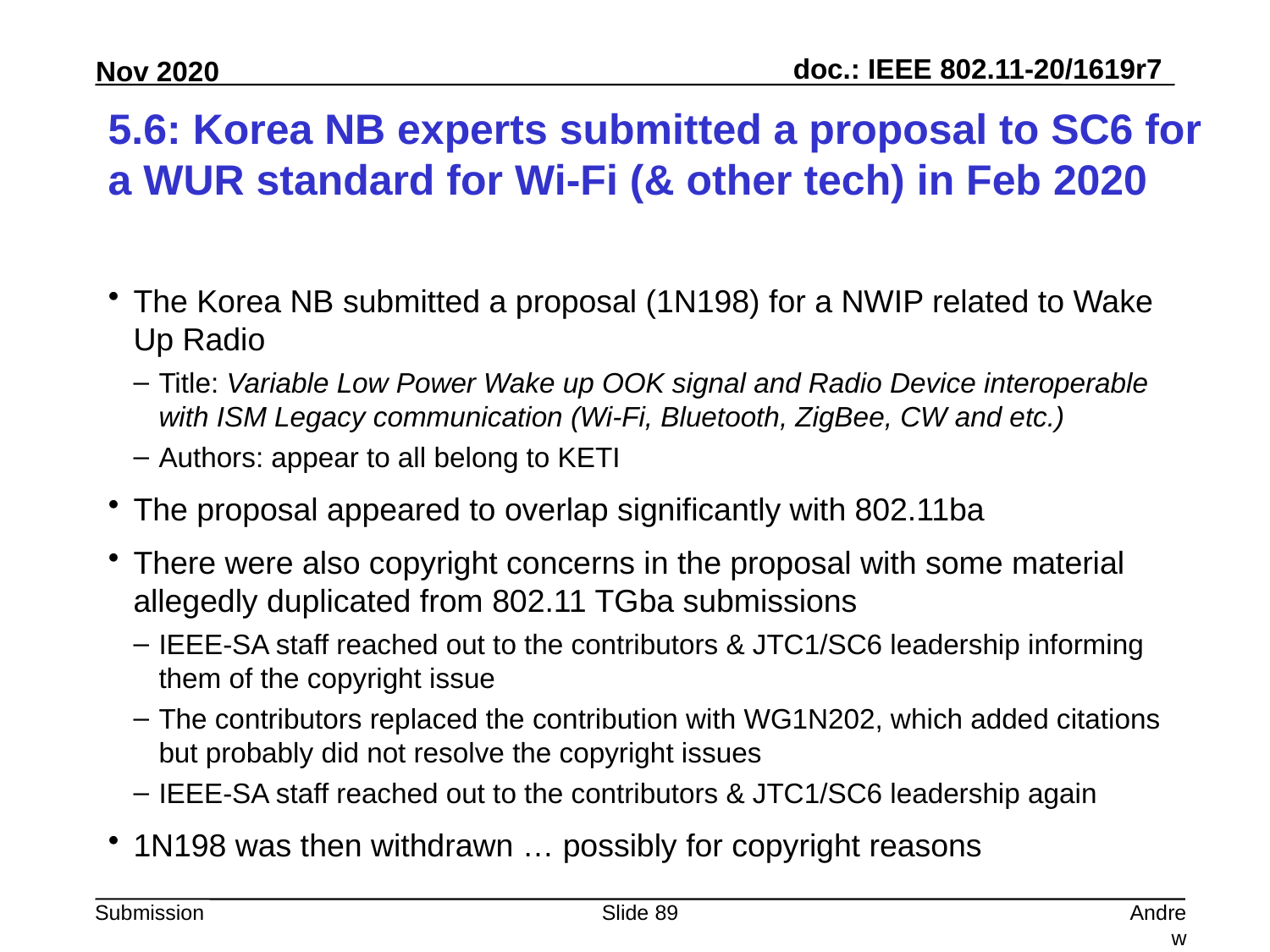

# 5.6: Korea NB experts submitted a proposal to SC6 for a WUR standard for Wi-Fi (& other tech) in Feb 2020
The Korea NB submitted a proposal (1N198) for a NWIP related to Wake Up Radio
Title: Variable Low Power Wake up OOK signal and Radio Device interoperable with ISM Legacy communication (Wi-Fi, Bluetooth, ZigBee, CW and etc.)
Authors: appear to all belong to KETI
The proposal appeared to overlap significantly with 802.11ba
There were also copyright concerns in the proposal with some material allegedly duplicated from 802.11 TGba submissions
IEEE-SA staff reached out to the contributors & JTC1/SC6 leadership informing them of the copyright issue
The contributors replaced the contribution with WG1N202, which added citations but probably did not resolve the copyright issues
IEEE-SA staff reached out to the contributors & JTC1/SC6 leadership again
1N198 was then withdrawn … possibly for copyright reasons
Slide 89
Andrew Myles, Cisco